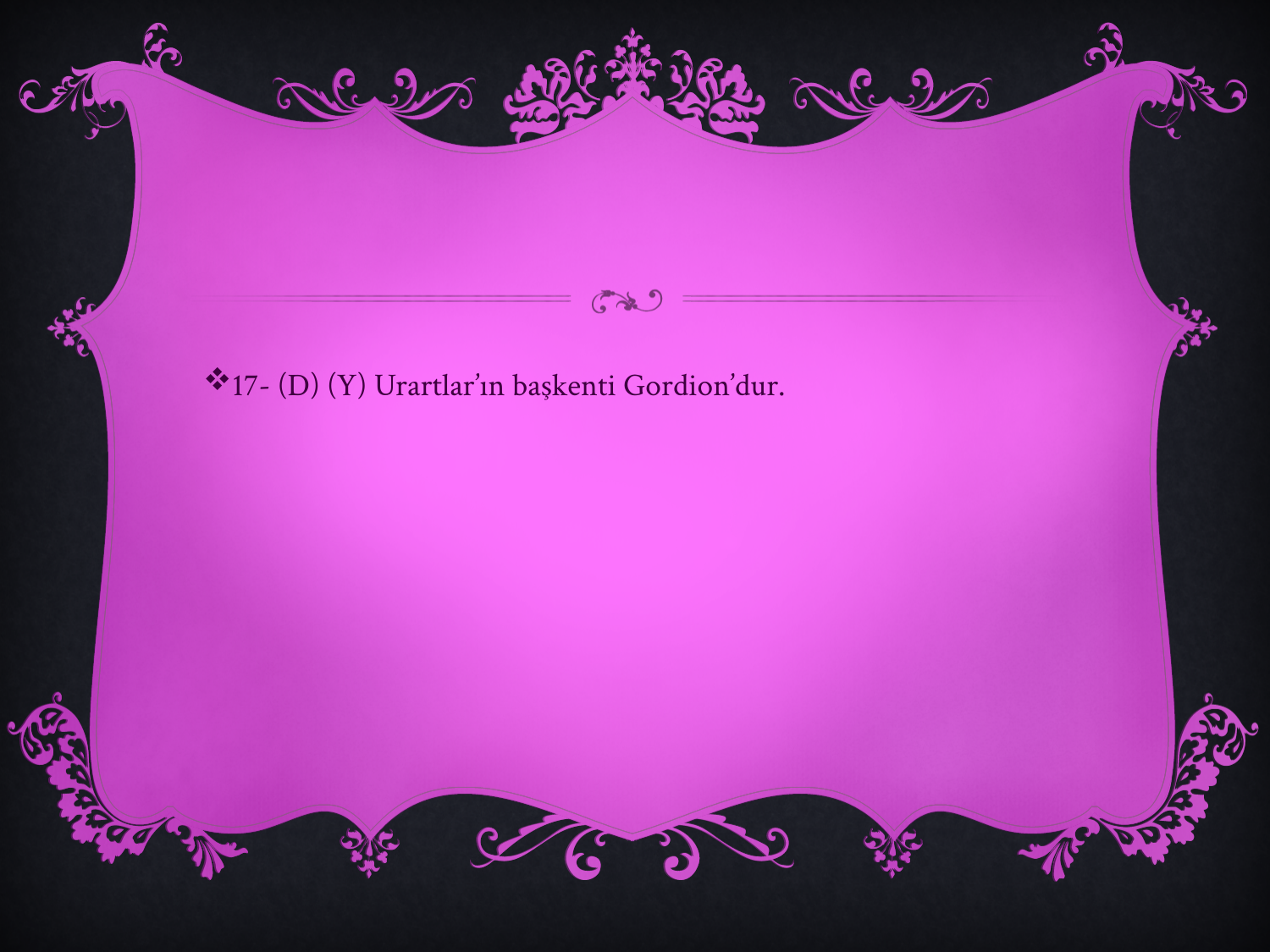

#
17- (D) (Y) Urartlar’ın başkenti Gordion’dur.